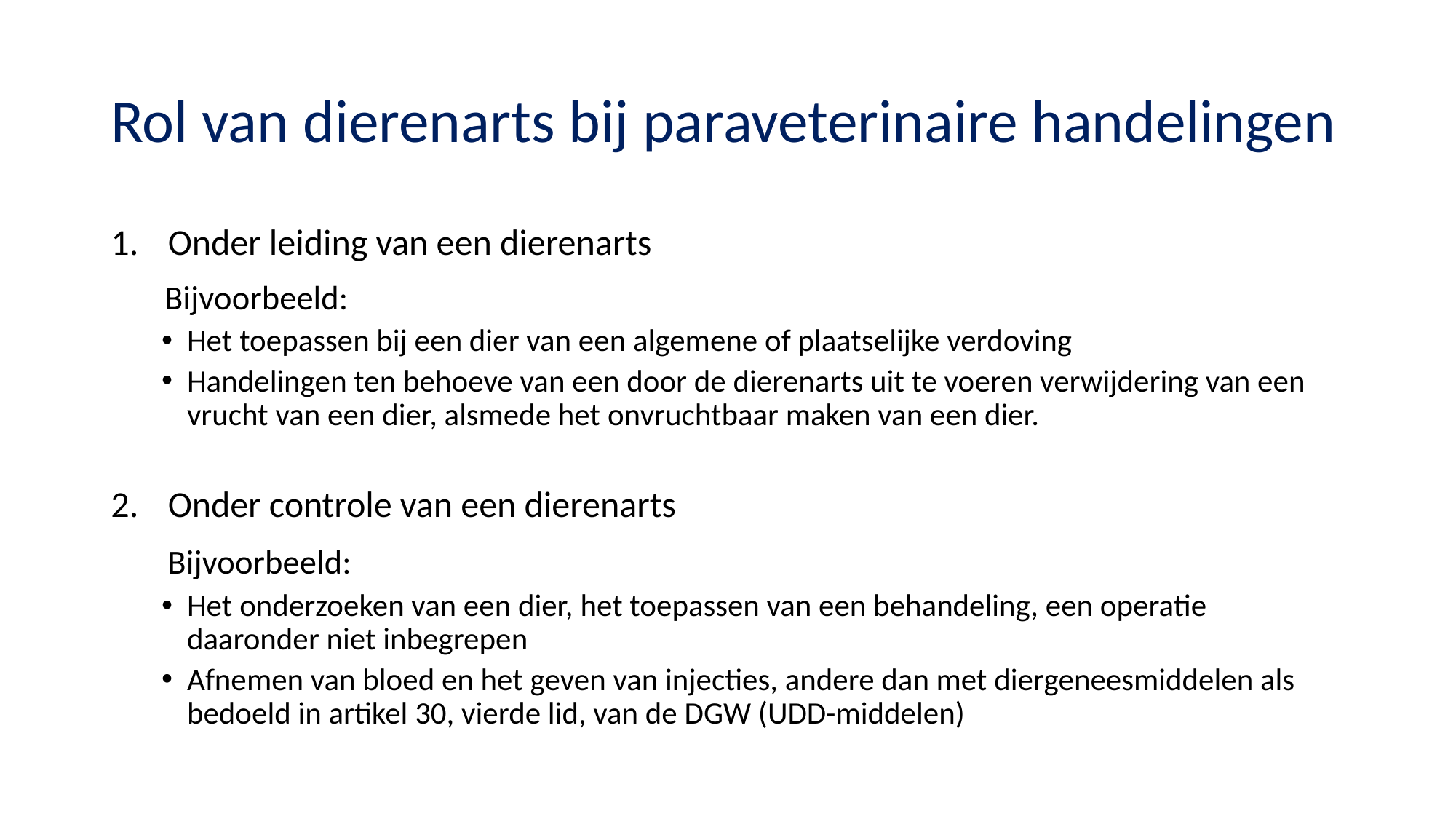

# Rol van dierenarts bij paraveterinaire handelingen
Onder leiding van een dierenarts
      Bijvoorbeeld:
Het toepassen bij een dier van een algemene of plaatselijke verdoving
Handelingen ten behoeve van een door de dierenarts uit te voeren verwijdering van een vrucht van een dier, alsmede het onvruchtbaar maken van een dier.

Onder controle van een dierenarts
      Bijvoorbeeld:
Het onderzoeken van een dier, het toepassen van een behandeling, een operatie daaronder niet inbegrepen
Afnemen van bloed en het geven van injecties, andere dan met diergeneesmiddelen als bedoeld in artikel 30, vierde lid, van de DGW (UDD-middelen)